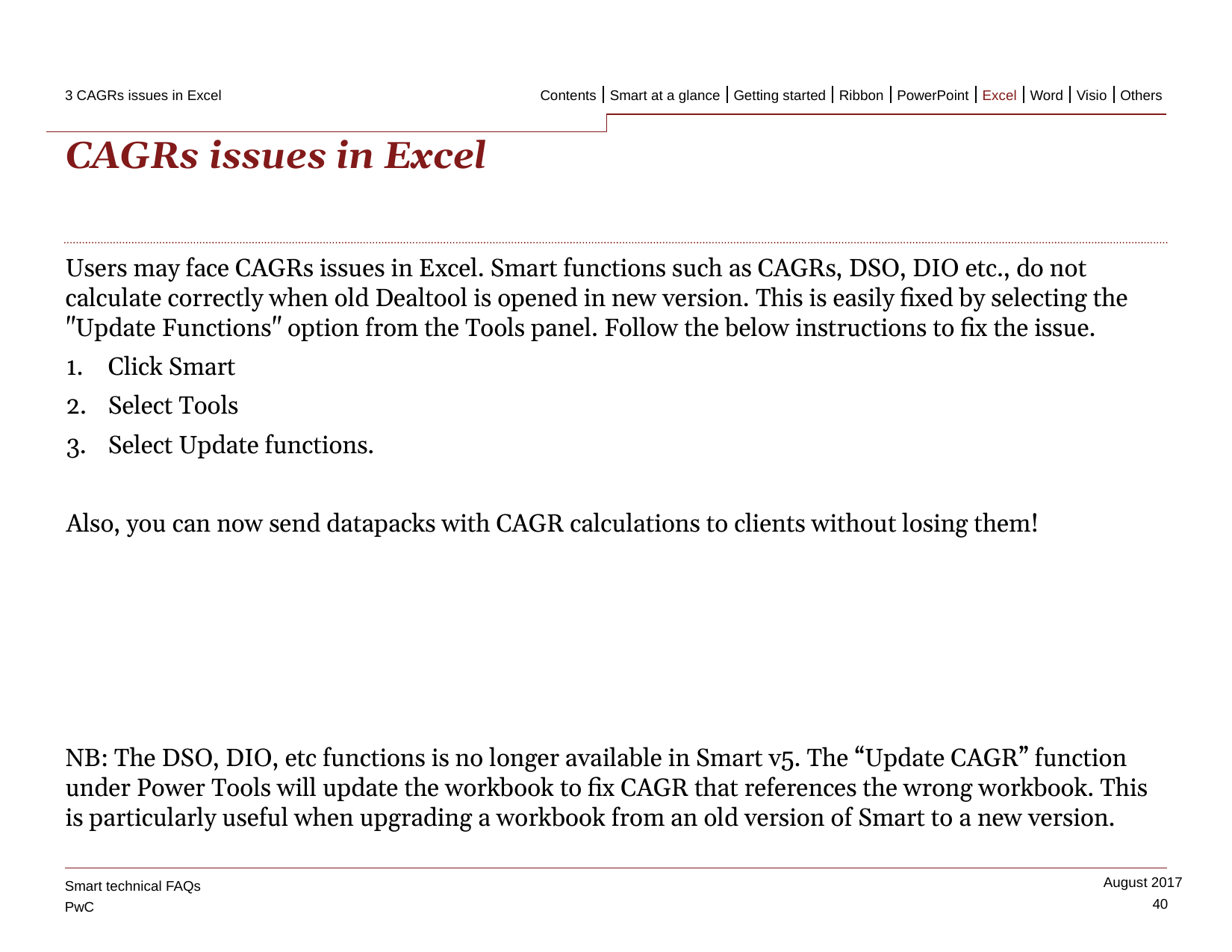

3 CAGRs issues in Excel
Contents
Smart at a glance
Getting started
Ribbon
PowerPoint
Excel
Word
Visio
Others
# CAGRs issues in Excel
Users may face CAGRs issues in Excel. Smart functions such as CAGRs, DSO, DIO etc., do not calculate correctly when old Dealtool is opened in new version. This is easily fixed by selecting the "Update Functions" option from the Tools panel. Follow the below instructions to fix the issue.
Click Smart
Select Tools
Select Update functions.

Also, you can now send datapacks with CAGR calculations to clients without losing them!

NB: The DSO, DIO, etc functions is no longer available in Smart v5. The “Update CAGR” function under Power Tools will update the workbook to fix CAGR that references the wrong workbook. This is particularly useful when upgrading a workbook from an old version of Smart to a new version.
Smart technical FAQs
40